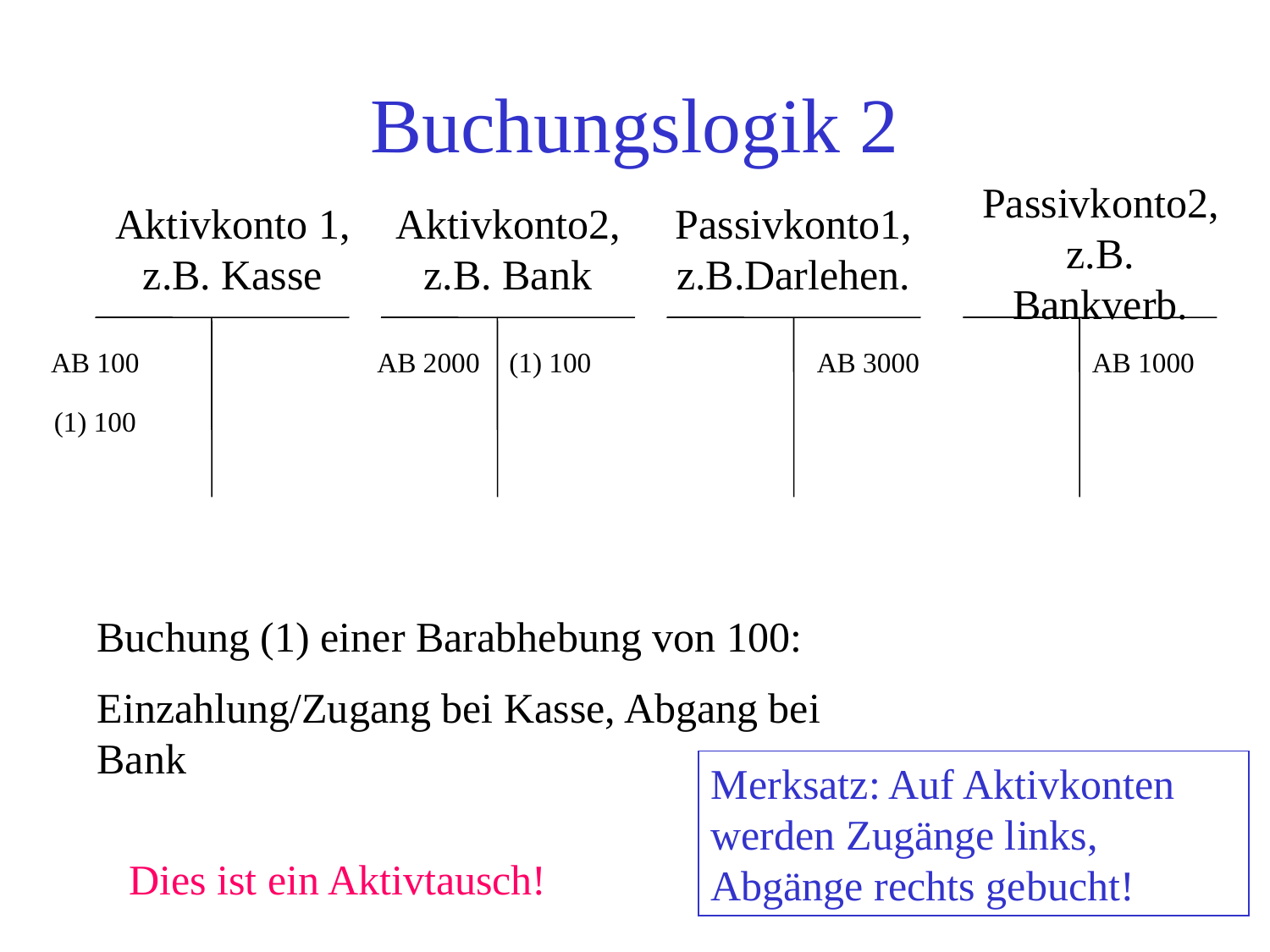

# Buchungslogik 2
Passivkonto2, z.B. Bankverb.
Aktivkonto 1, z.B. Kasse
Aktivkonto2, z.B. Bank
Passivkonto1, z.B.Darlehen.

AB 100
AB 2000
(1) 100
AB 3000
AB 1000
(1) 100
Buchung (1) einer Barabhebung von 100:
Einzahlung/Zugang bei Kasse, Abgang bei Bank

Merksatz: Auf Aktivkonten werden Zugänge links, Abgänge rechts gebucht!
Dies ist ein Aktivtausch!